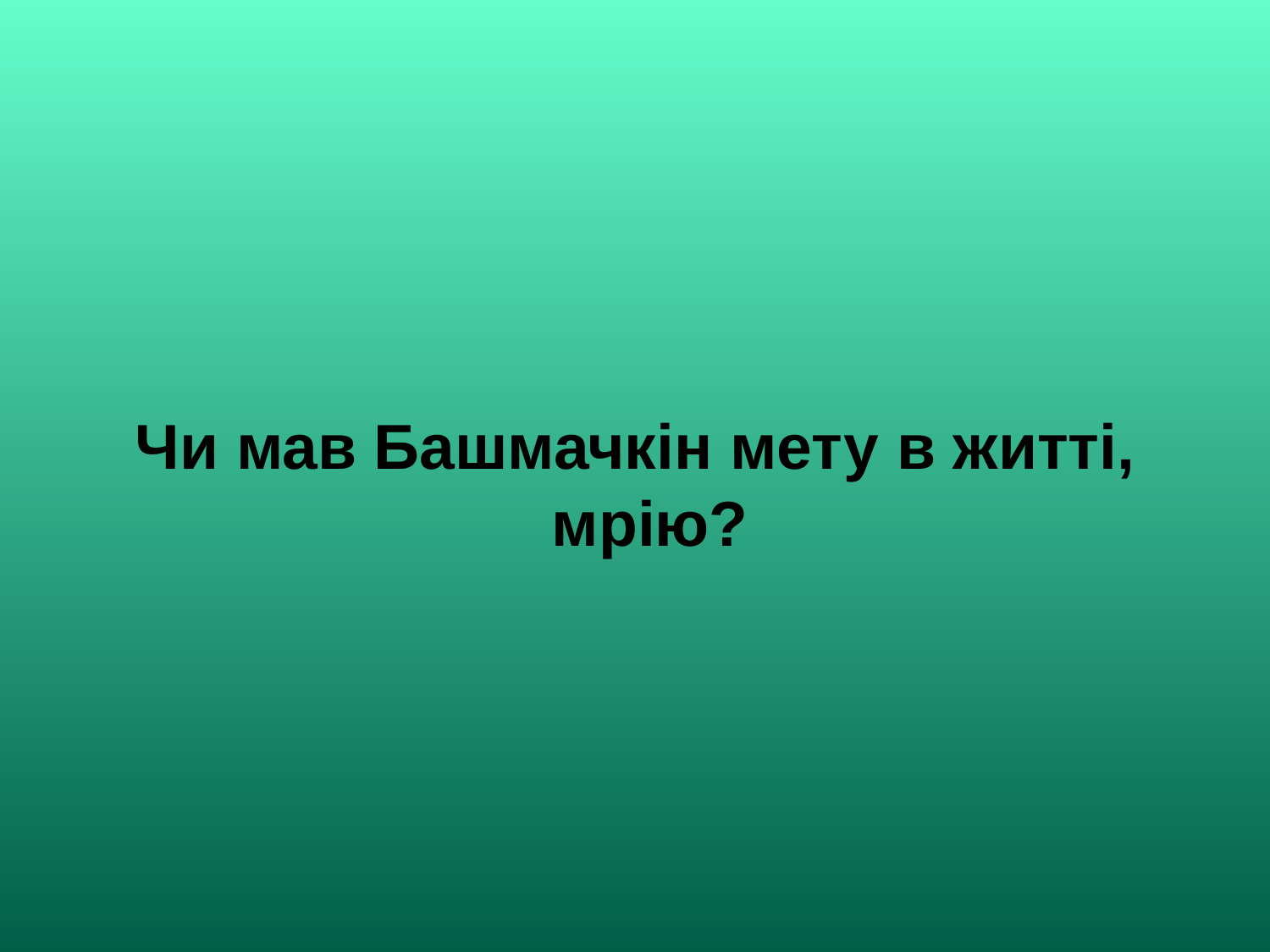

Чи мав Башмачкін мету в житті, мрію?